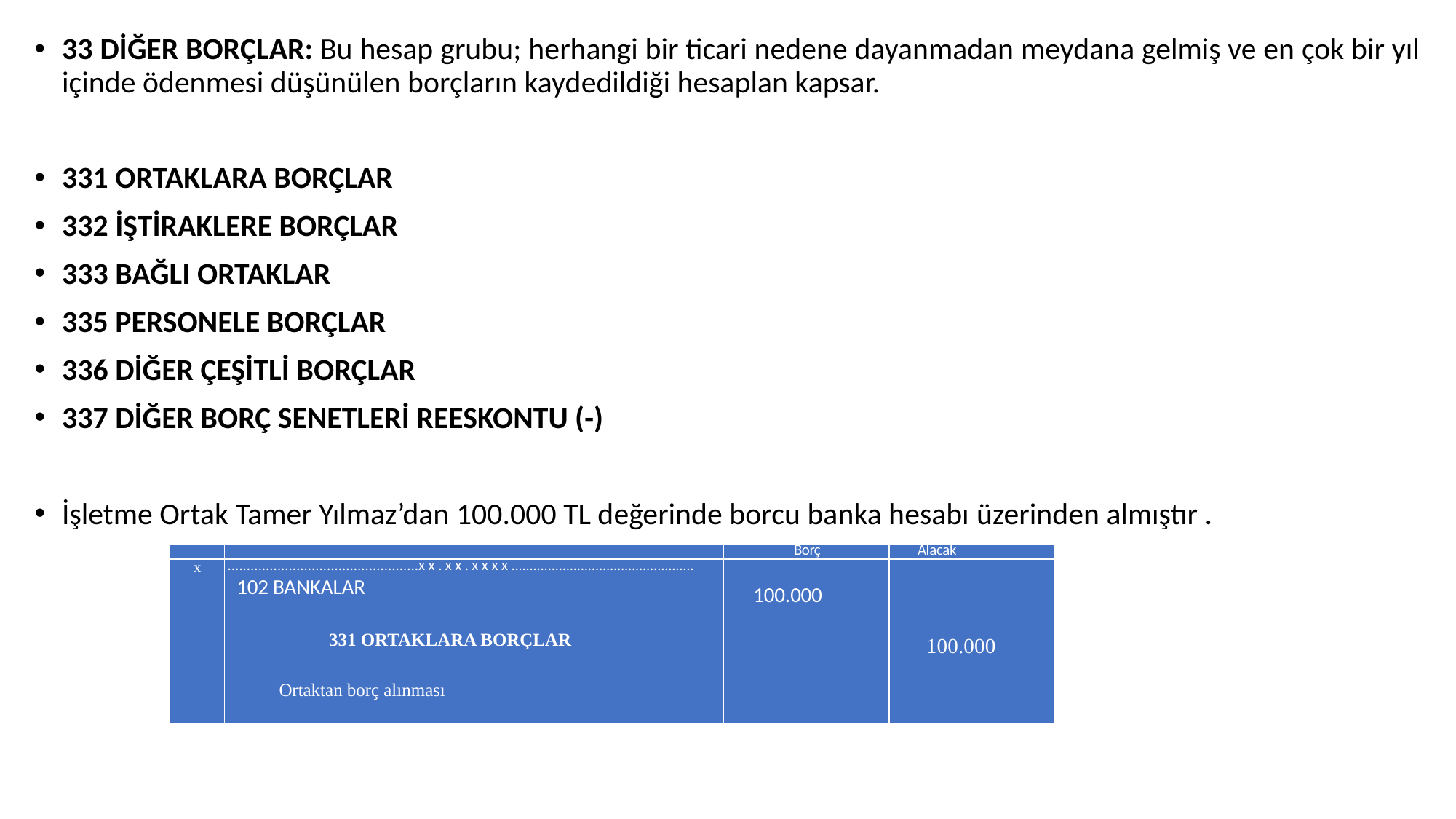

33 DİĞER BORÇLAR: Bu hesap grubu; herhangi bir ticari nedene dayanmadan meydana gelmiş ve en çok bir yıl içinde ödenmesi düşünülen borçların kaydedildiği hesaplan kapsar.

331 ORTAKLARA BORÇLAR
332 İŞTİRAKLERE BORÇLAR
333 BAĞLI ORTAKLAR
335 PERSONELE BORÇLAR
336 DİĞER ÇEŞİTLİ BORÇLAR
337 DİĞER BORÇ SENETLERİ REESKONTU (-)

İşletme Ortak Tamer Yılmaz’dan 100.000 TL değerinde borcu banka hesabı üzerinden almıştır .

|  |  | Borç | Alacak |
| --- | --- | --- | --- |
| x | ..................................................xx.xx.xxxx.................................................. 102 BANKALAR 331 ORTAKLARA BORÇLAR Ortaktan borç alınması | 100.000 | 100.000 |